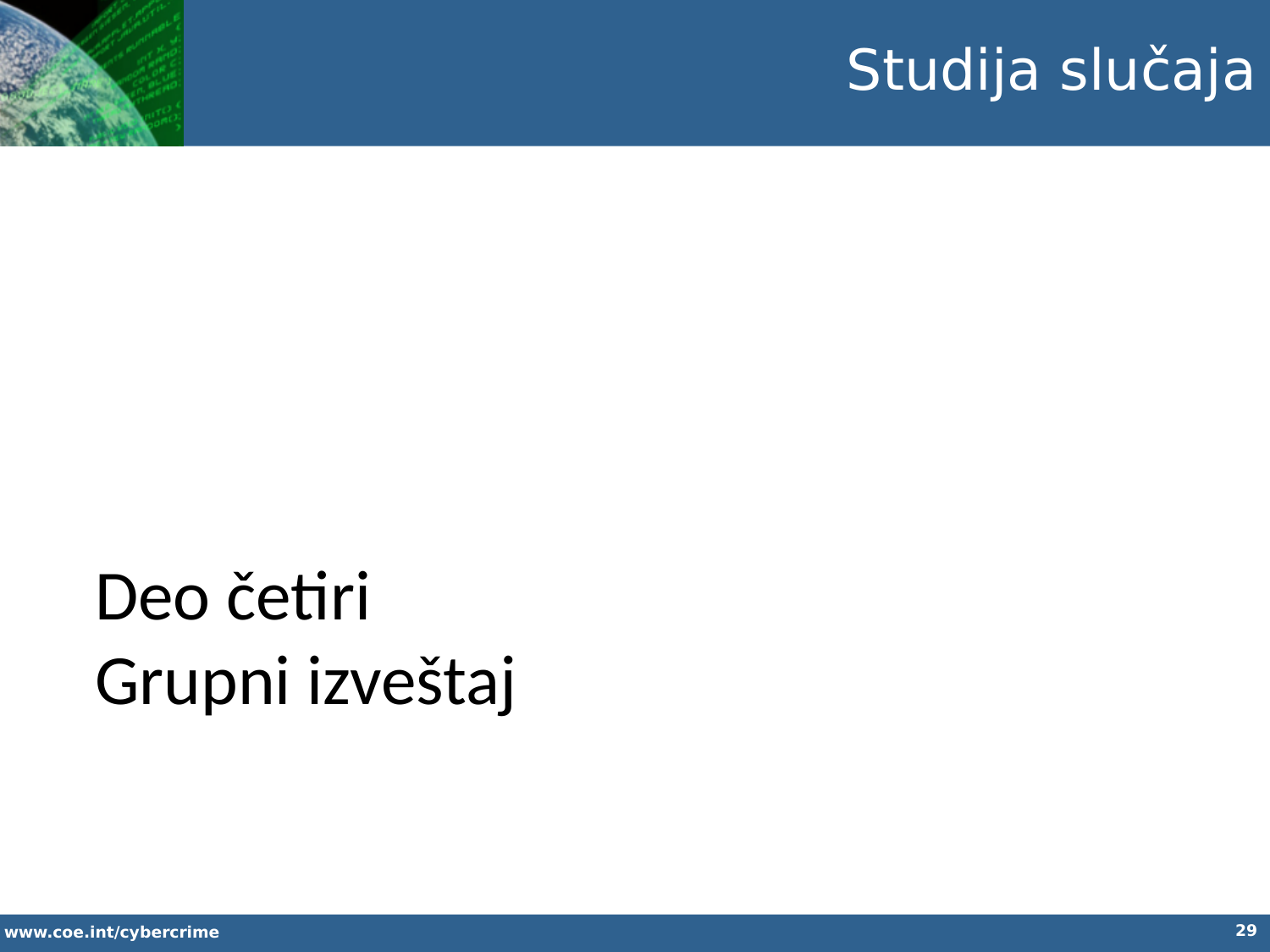

Studija slučaja
Deo četiri
Grupni izveštaj
29